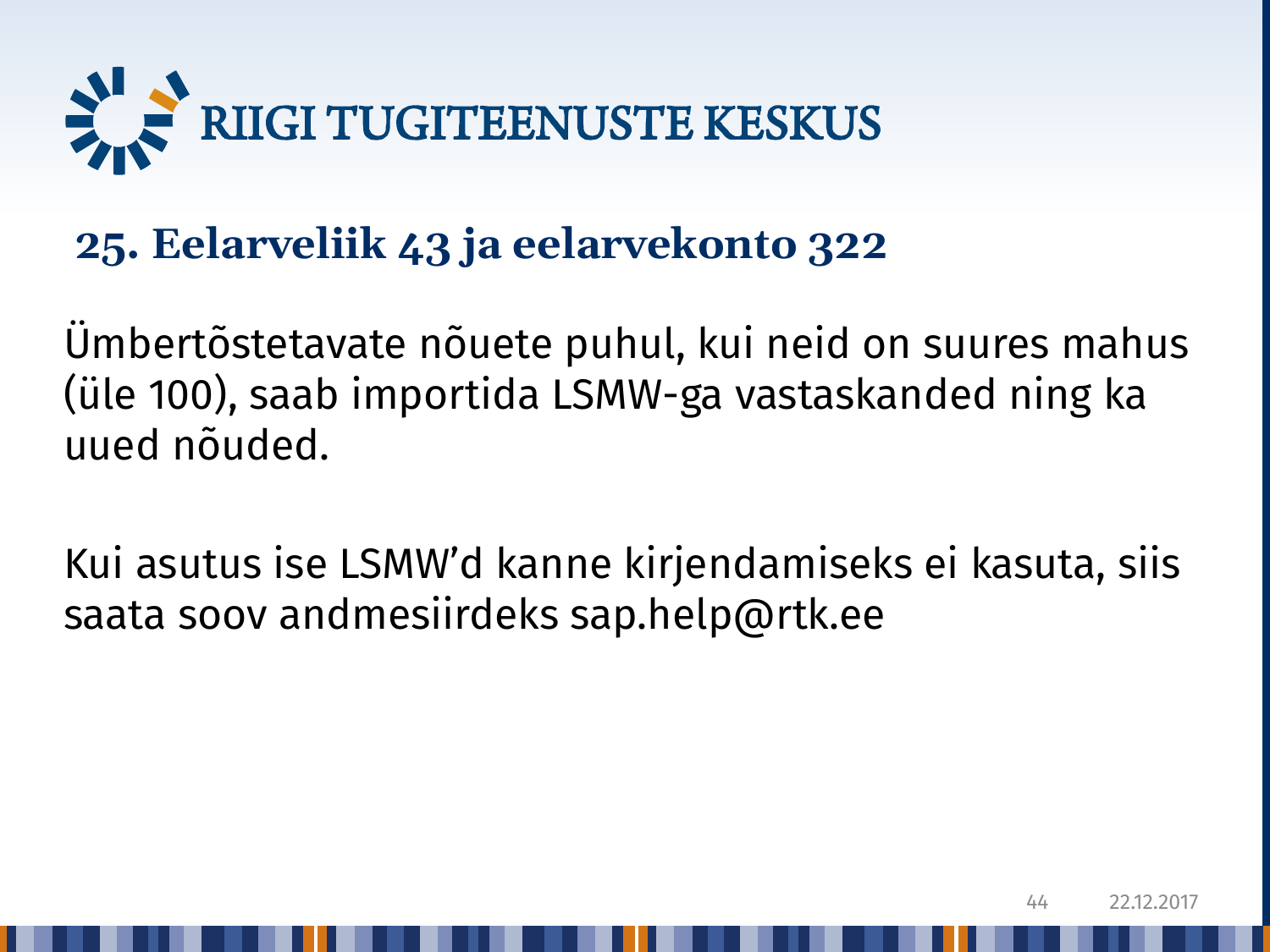

# 25. Eelarveliik 43 ja eelarvekonto 322
Ümbertõstetavate nõuete puhul, kui neid on suures mahus (üle 100), saab importida LSMW-ga vastaskanded ning ka uued nõuded.

Kui asutus ise LSMW’d kanne kirjendamiseks ei kasuta, siis saata soov andmesiirdeks sap.help@rtk.ee

44
22.12.2017